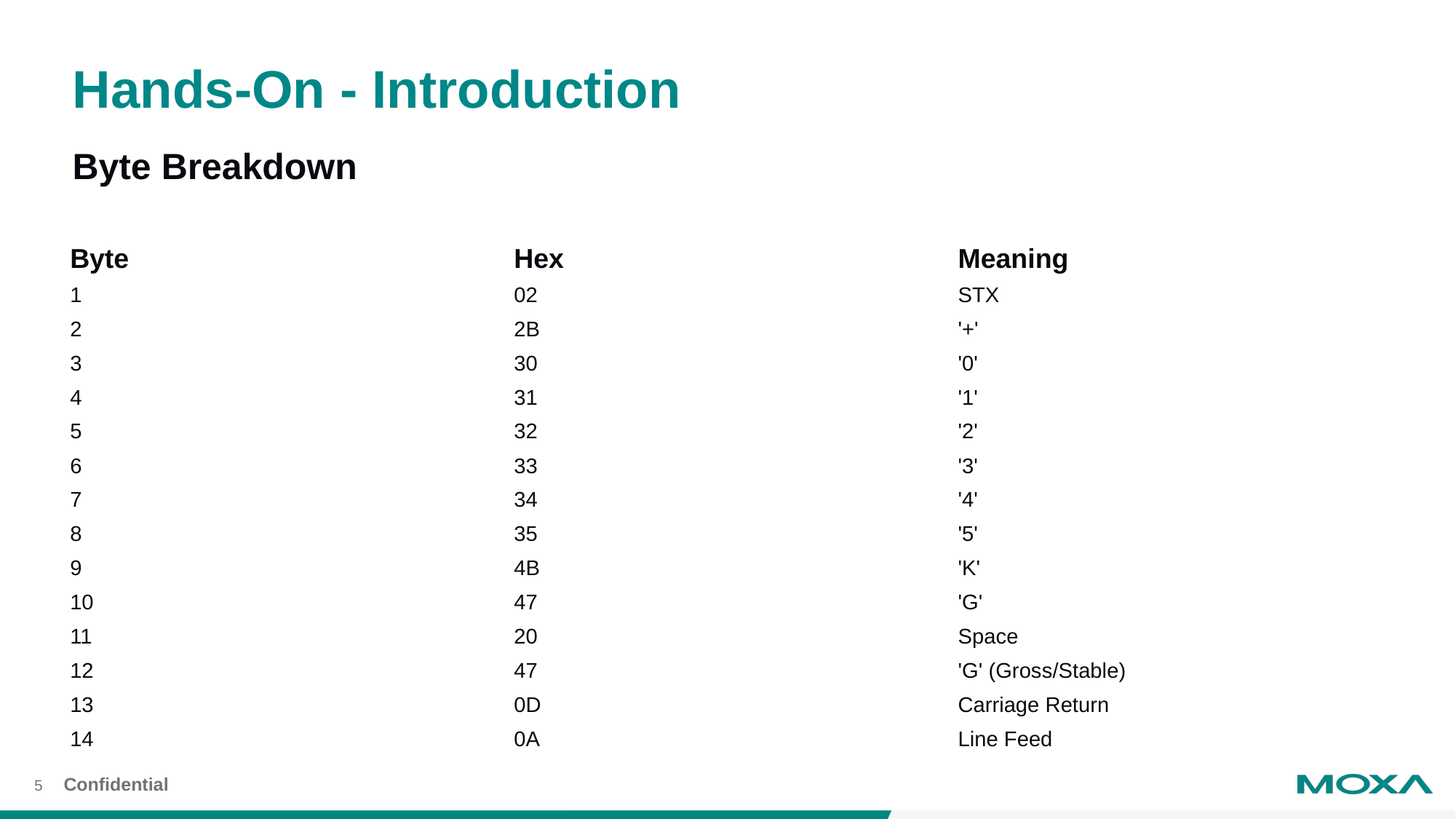

# Hands-On - Introduction
Byte Breakdown

| Byte | Hex | Meaning |
| --- | --- | --- |
| 1 | 02 | STX |
| 2 | 2B | '+' |
| 3 | 30 | '0' |
| 4 | 31 | '1' |
| 5 | 32 | '2' |
| 6 | 33 | '3' |
| 7 | 34 | '4' |
| 8 | 35 | '5' |
| 9 | 4B | 'K' |
| 10 | 47 | 'G' |
| 11 | 20 | Space |
| 12 | 47 | 'G' (Gross/Stable) |
| 13 | 0D | Carriage Return |
| 14 | 0A | Line Feed |